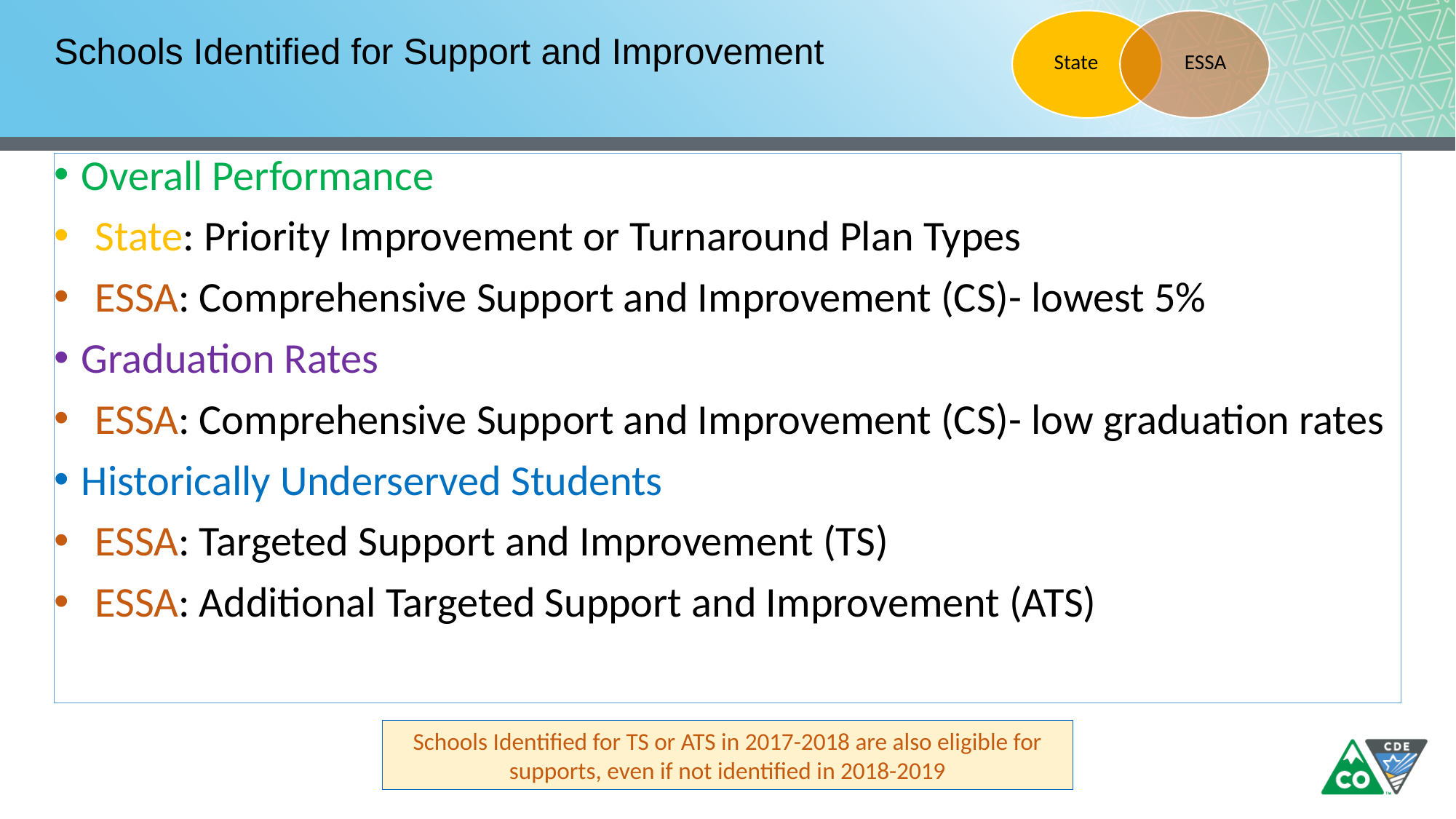

State
ESSA
# Schools Identified for Support and Improvement
Overall Performance
State: Priority Improvement or Turnaround Plan Types
ESSA: Comprehensive Support and Improvement (CS)- lowest 5%
Graduation Rates
ESSA: Comprehensive Support and Improvement (CS)- low graduation rates
Historically Underserved Students
ESSA: Targeted Support and Improvement (TS)
ESSA: Additional Targeted Support and Improvement (ATS)
Schools Identified for TS or ATS in 2017-2018 are also eligible for supports, even if not identified in 2018-2019